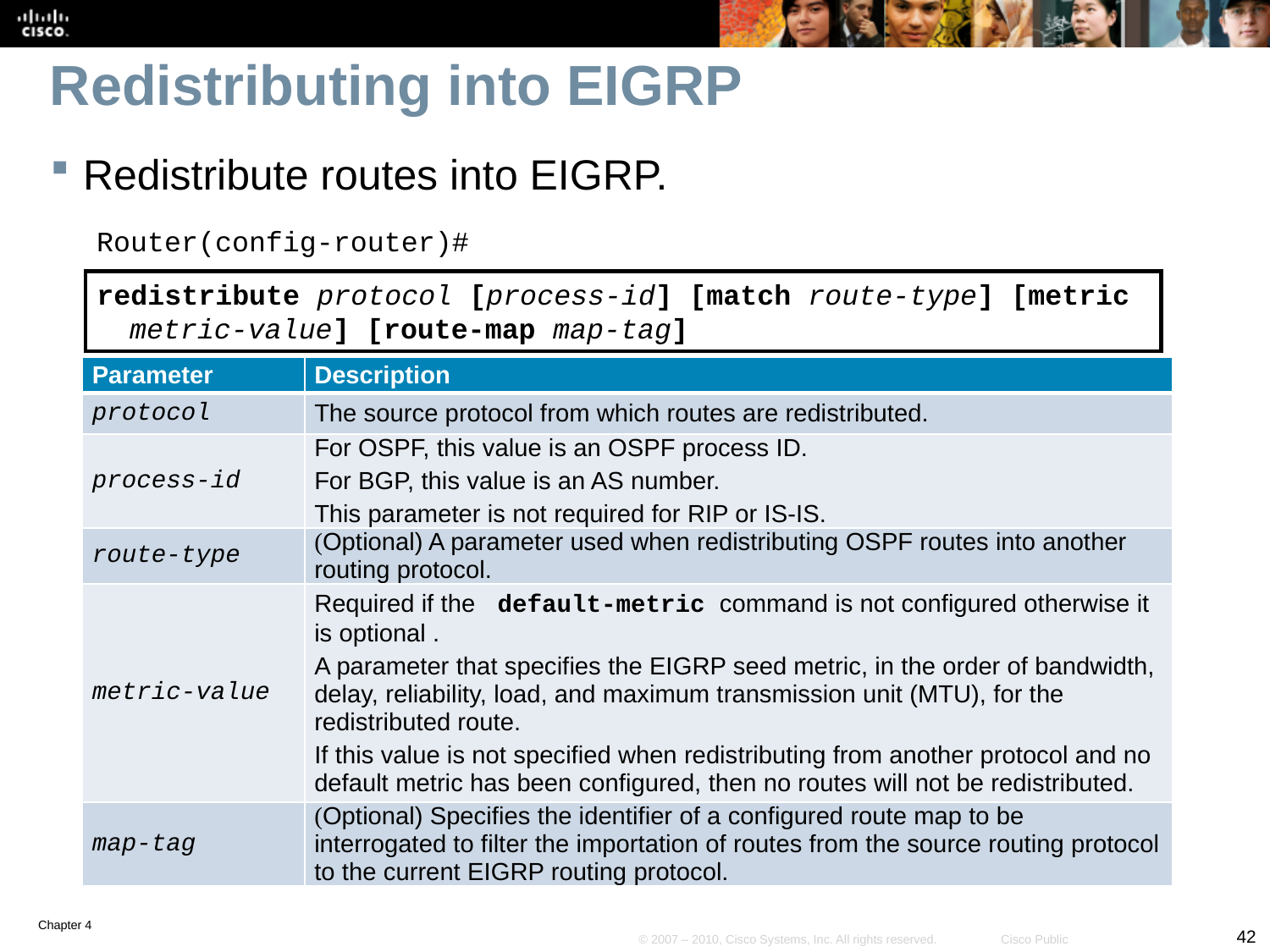

# Redistributing into EIGRP
Redistribute routes into EIGRP.
Router(config-router)#
redistribute protocol [process-id] [match route-type] [metric metric-value] [route-map map-tag]
| Parameter | Description |
| --- | --- |
| protocol | The source protocol from which routes are redistributed. |
| process-id | For OSPF, this value is an OSPF process ID. For BGP, this value is an AS number. This parameter is not required for RIP or IS-IS. |
| route-type | (Optional) A parameter used when redistributing OSPF routes into another routing protocol. |
| metric-value | Required if the default-metric command is not configured otherwise it is optional . A parameter that specifies the EIGRP seed metric, in the order of bandwidth, delay, reliability, load, and maximum transmission unit (MTU), for the redistributed route. If this value is not specified when redistributing from another protocol and no default metric has been configured, then no routes will not be redistributed. |
| map-tag | (Optional) Specifies the identifier of a configured route map to be interrogated to filter the importation of routes from the source routing protocol to the current EIGRP routing protocol. |